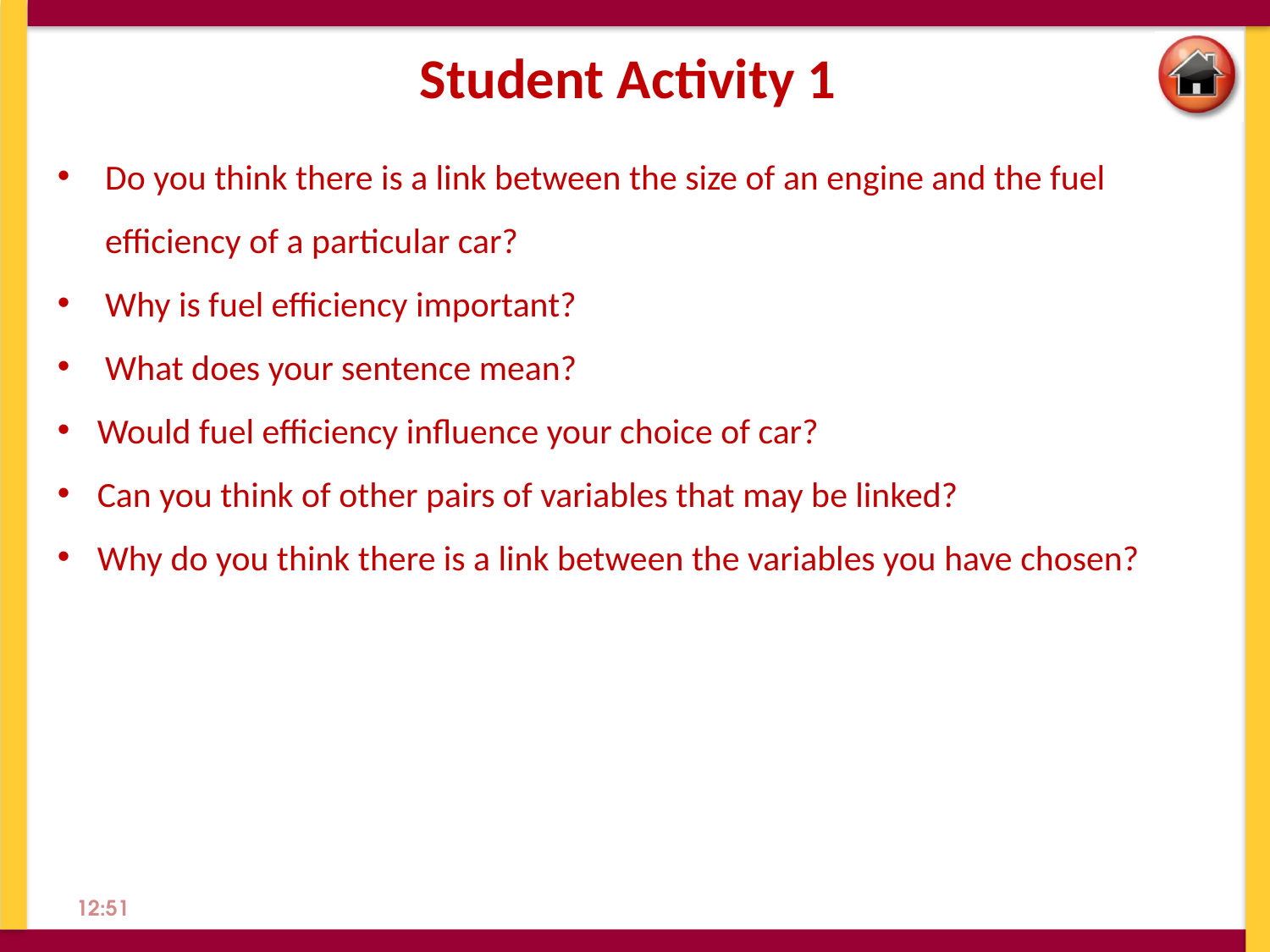

Student Activity 1
Do you think there is a link between the size of an engine and the fuel efficiency of a particular car?
Why is fuel efficiency important?
What does your sentence mean?
Would fuel efficiency influence your choice of car?
Can you think of other pairs of variables that may be linked?
Why do you think there is a link between the variables you have chosen?

12:51